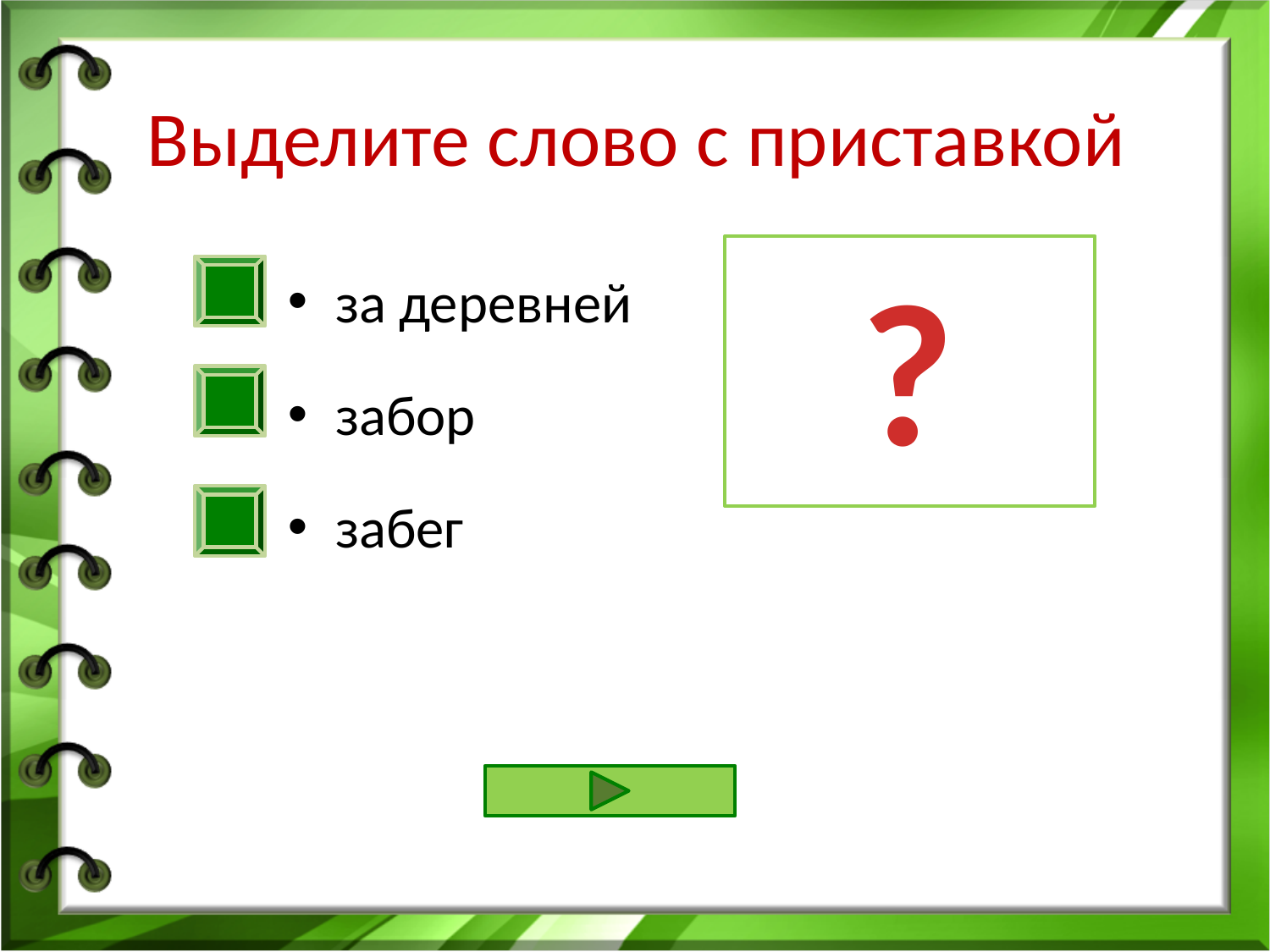

# Выделите слово с приставкой
за деревней
забор
забег

?

НЕВЕРНО по - предлог

   ВЕРНО забег

НЕВЕРНО забор